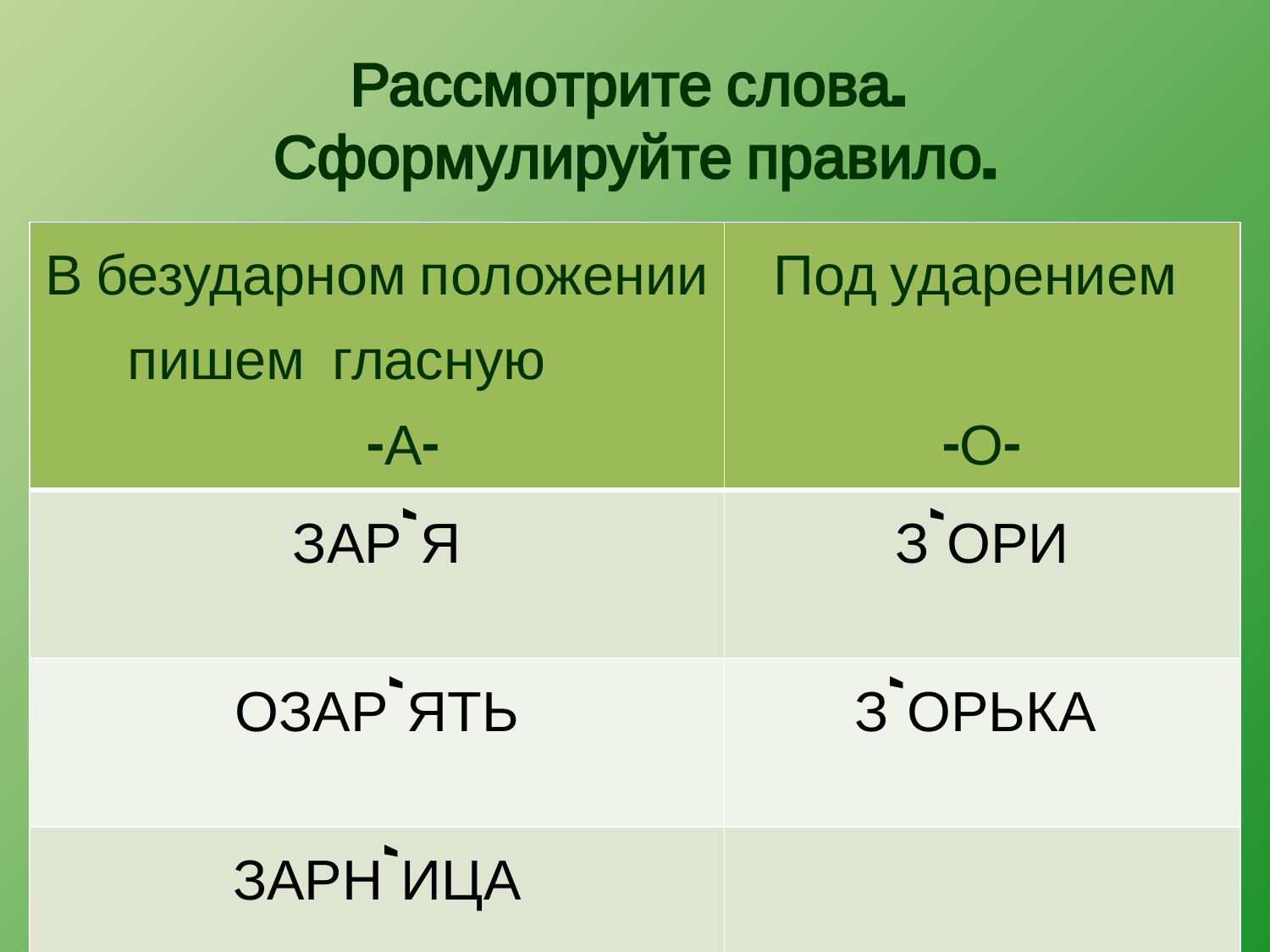

# Рассмотрите слова. Сформулируйте правило.
| В безударном положении пишем гласную -А- | Под ударением -О- |
| --- | --- |
| ЗАР`Я | З`ОРИ |
| ОЗАР`ЯТЬ | З`ОРЬКА |
| ЗАРН`ИЦА |  |